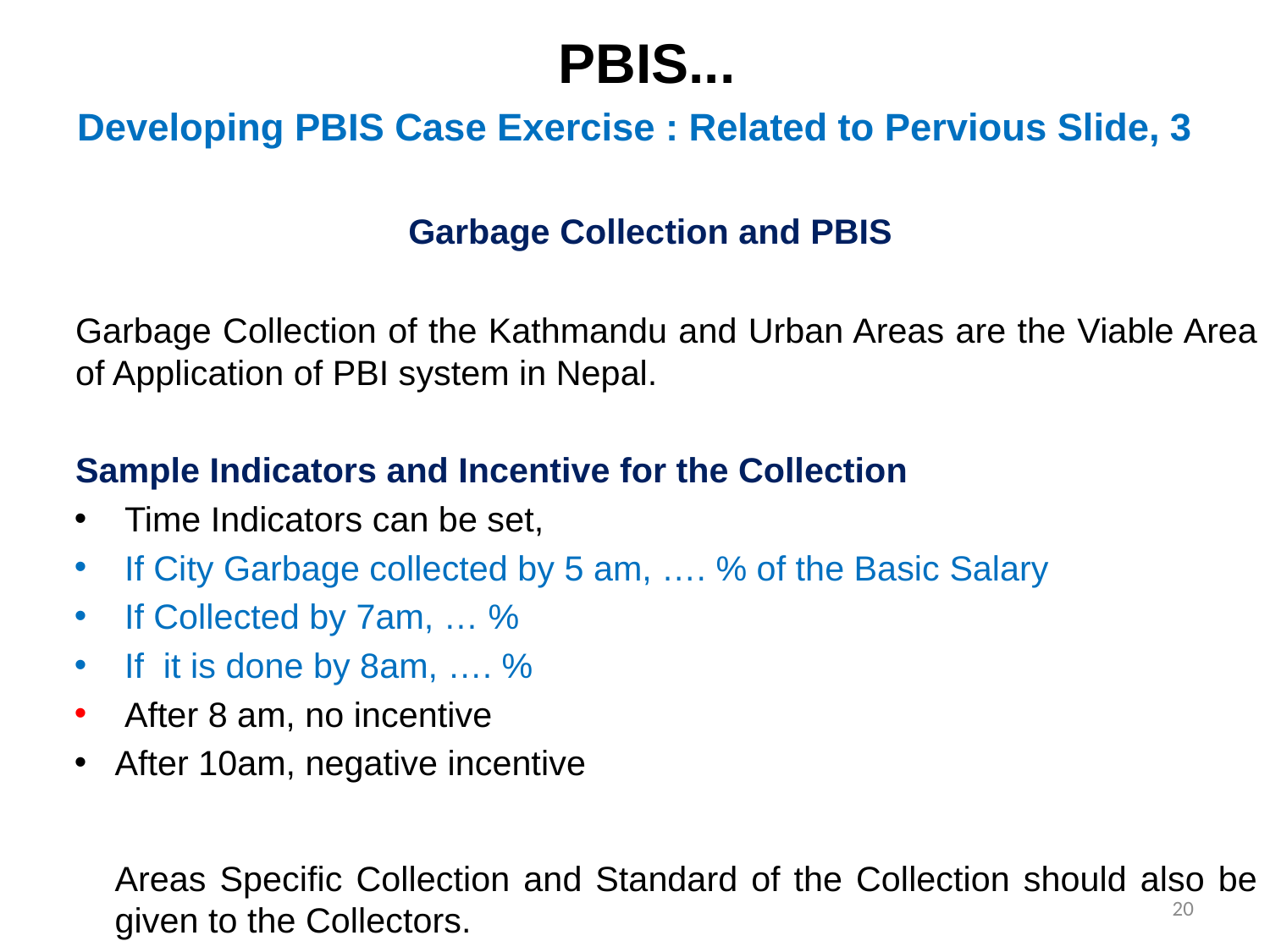

PBIS...
Developing PBIS Case Exercise : Related to Pervious Slide, 3
                               Garbage Collection and PBIS

Garbage Collection of the Kathmandu and Urban Areas are the Viable Area of Application of PBI system in Nepal.

Sample Indicators and Incentive for the Collection
 Time Indicators can be set,
 If City Garbage collected by 5 am, …. % of the Basic Salary
 If Collected by 7am, … %
 If  it is done by 8am, …. %
 After 8 am, no incentive
After 10am, negative incentive

	Areas Specific Collection and Standard of the Collection should also be given to the Collectors.

20